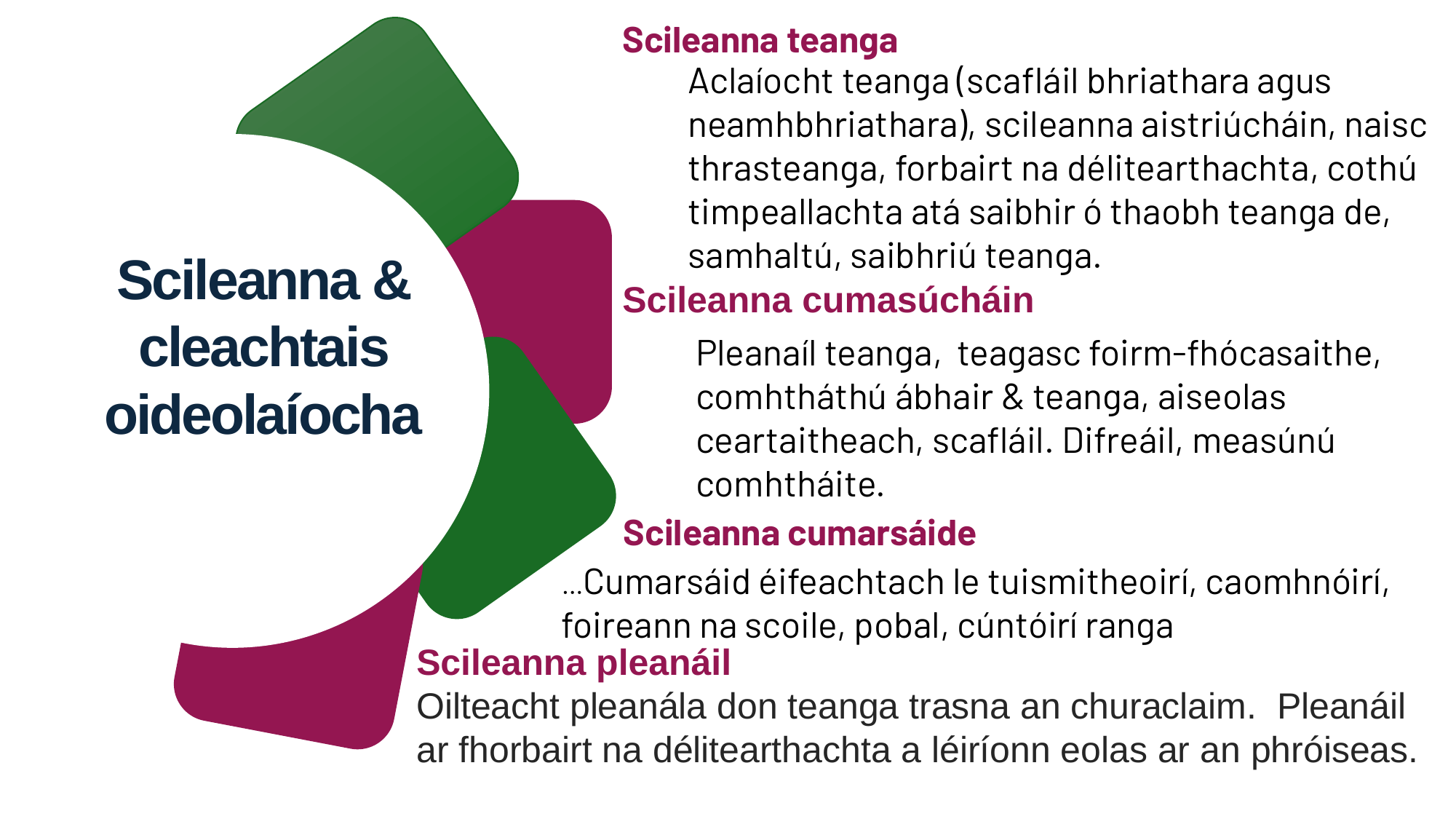

Scileanna teanga

Aclaíocht teanga (scafláil bhriathara agus neamhbhriathara), scileanna aistriúcháin, naisc thrasteanga, forbairt na délitearthachta, cothú timpeallachta atá saibhir ó thaobh teanga de, samhaltú, saibhriú teanga.

Scileanna & cleachtais oideolaíocha
Scileanna cumasúcháin
Pleanaíl teanga,  teagasc foirm-fhócasaithe, comhtháthú ábhair & teanga, aiseolas ceartaitheach, scafláil. Difreáil, measúnú comhtháite.

Scileanna cumarsáide

…Cumarsáid éifeachtach le tuismitheoirí, caomhnóirí, foireann na scoile, pobal, cúntóirí ranga
Scileanna pleanáil
Oilteacht pleanála don teanga trasna an churaclaim.  Pleanáil ar fhorbairt na délitearthachta a léiríonn eolas ar an phróiseas.